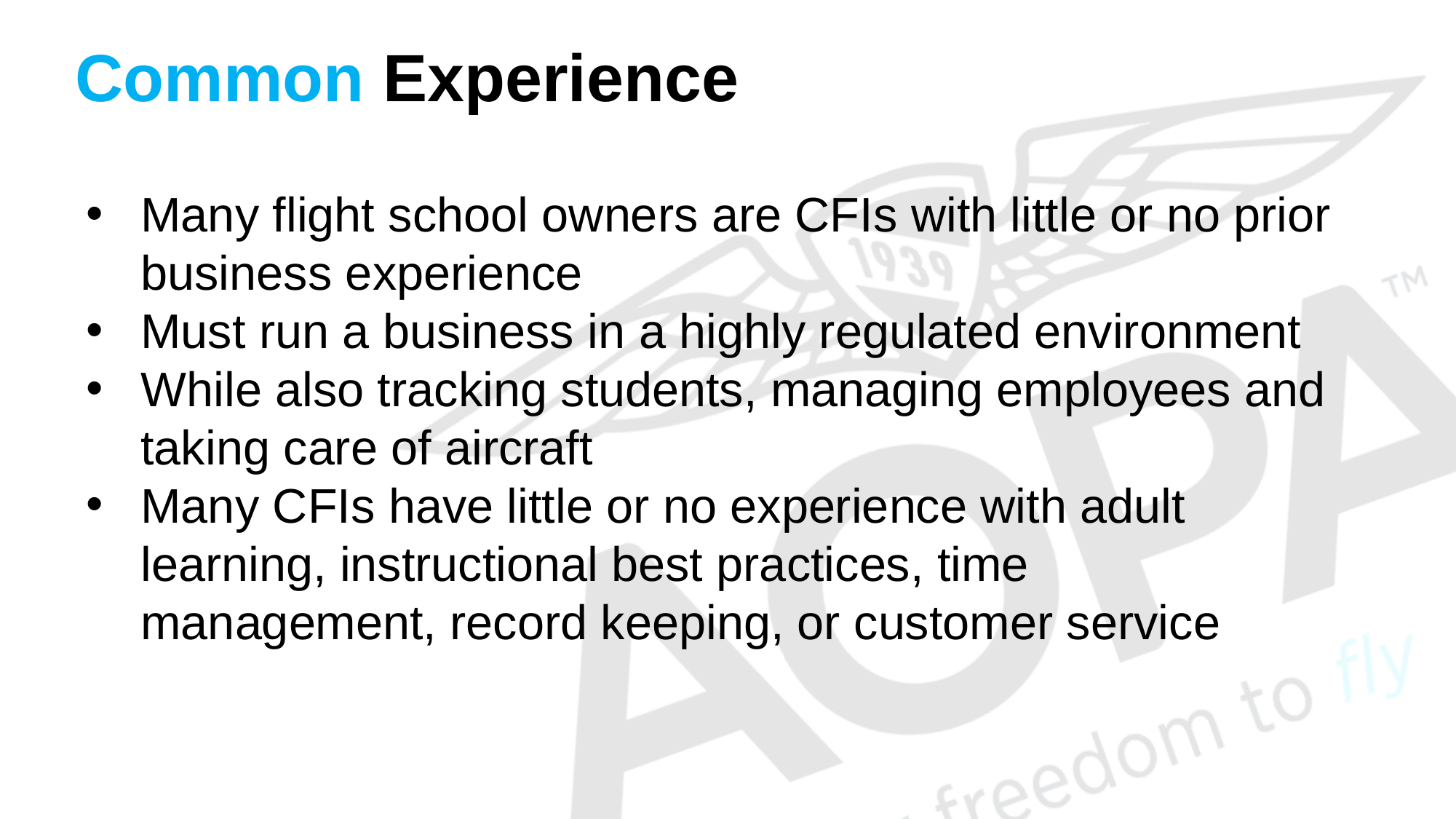

# Common Experience
Many flight school owners are CFIs with little or no prior business experience
Must run a business in a highly regulated environment
While also tracking students, managing employees and taking care of aircraft
Many CFIs have little or no experience with adult learning, instructional best practices, time management, record keeping, or customer service